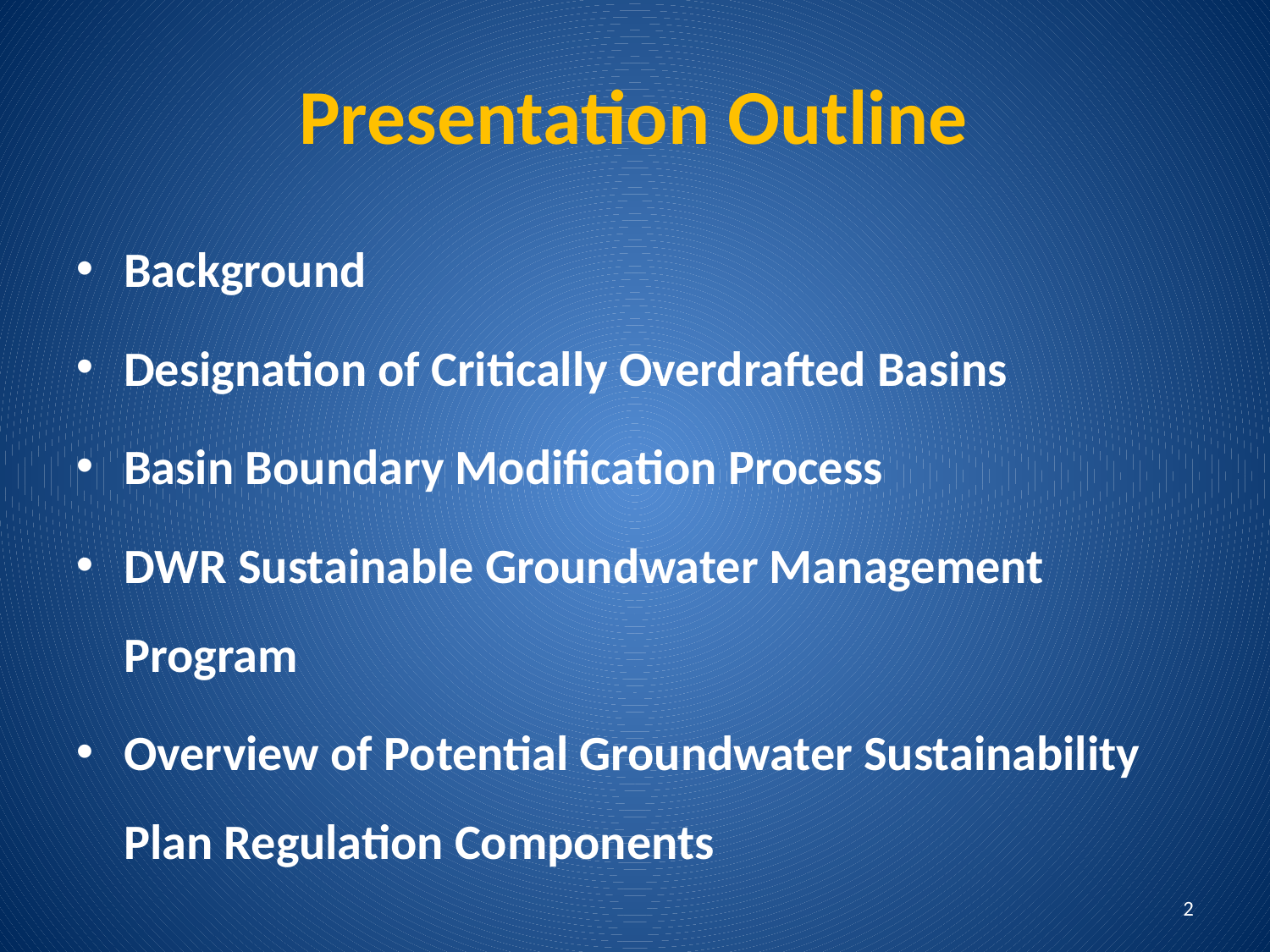

# Presentation Outline

Background
Designation of Critically Overdrafted Basins
Basin Boundary Modification Process
DWR Sustainable Groundwater Management Program
Overview of Potential Groundwater Sustainability Plan Regulation Components

2